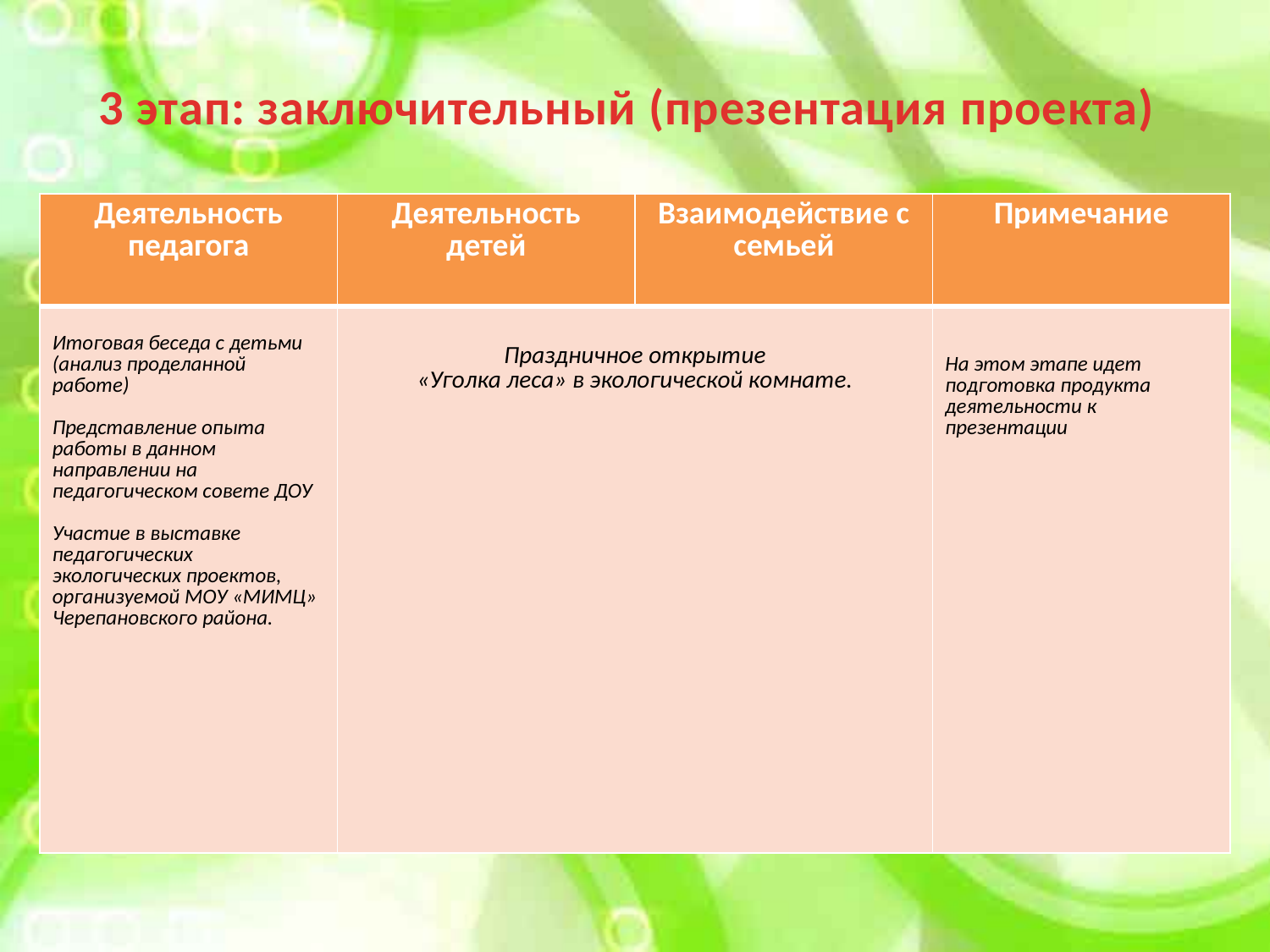

3 этап: заключительный (презентация проекта)
| Деятельность педагога | Деятельность детей | Взаимодействие с семьей | Примечание |
| --- | --- | --- | --- |
| Итоговая беседа с детьми (анализ проделанной работе)   Представление опыта работы в данном направлении на педагогическом совете ДОУ Участие в выставке педагогических экологических проектов, организуемой МОУ «МИМЦ» Черепановского района. | Праздничное открытие «Уголка леса» в экологической комнате. |  | На этом этапе идет подготовка продукта деятельности к презентации |